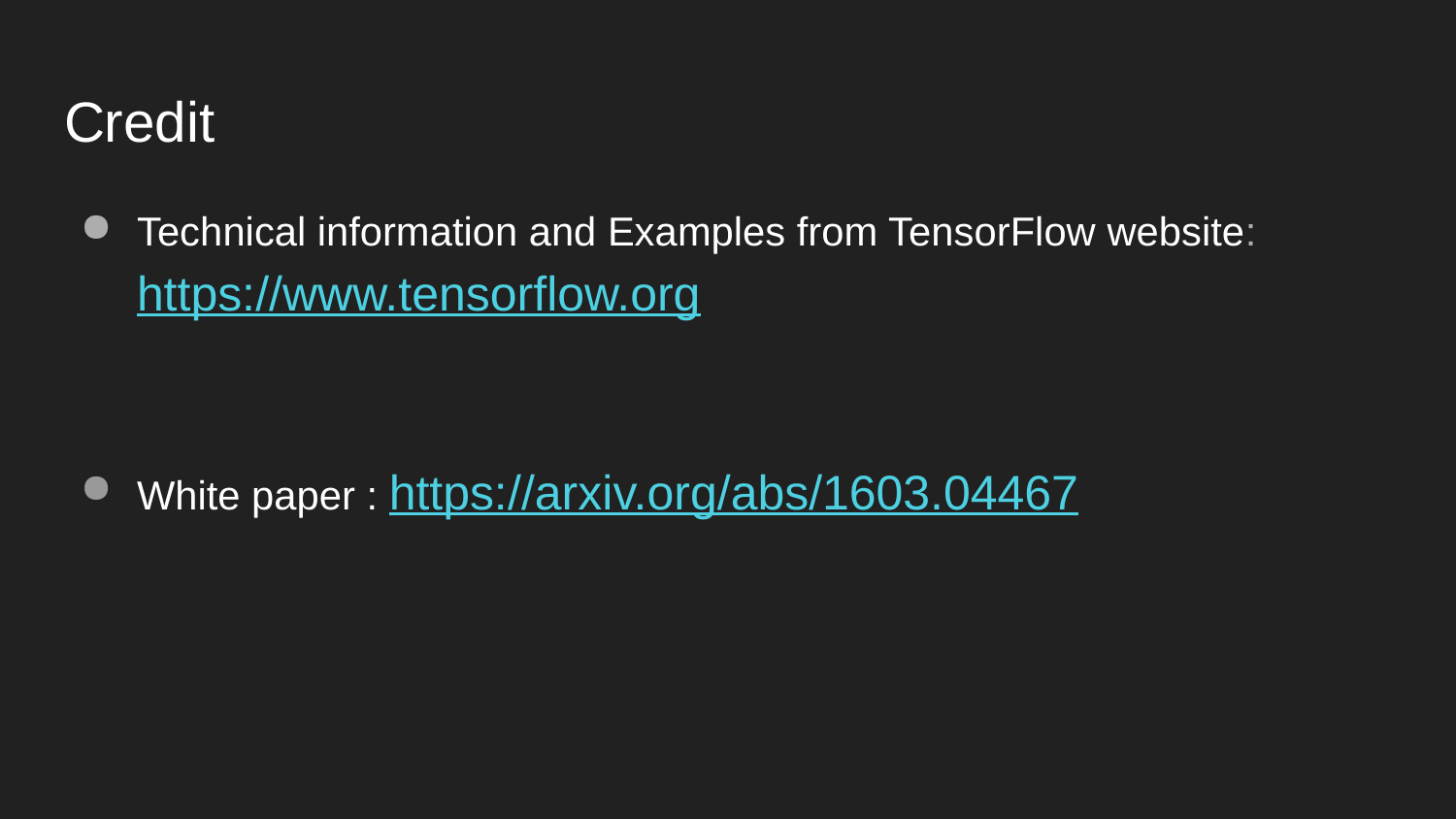

# Credit
Technical information and Examples from TensorFlow website: https://www.tensorflow.org

White paper : https://arxiv.org/abs/1603.04467